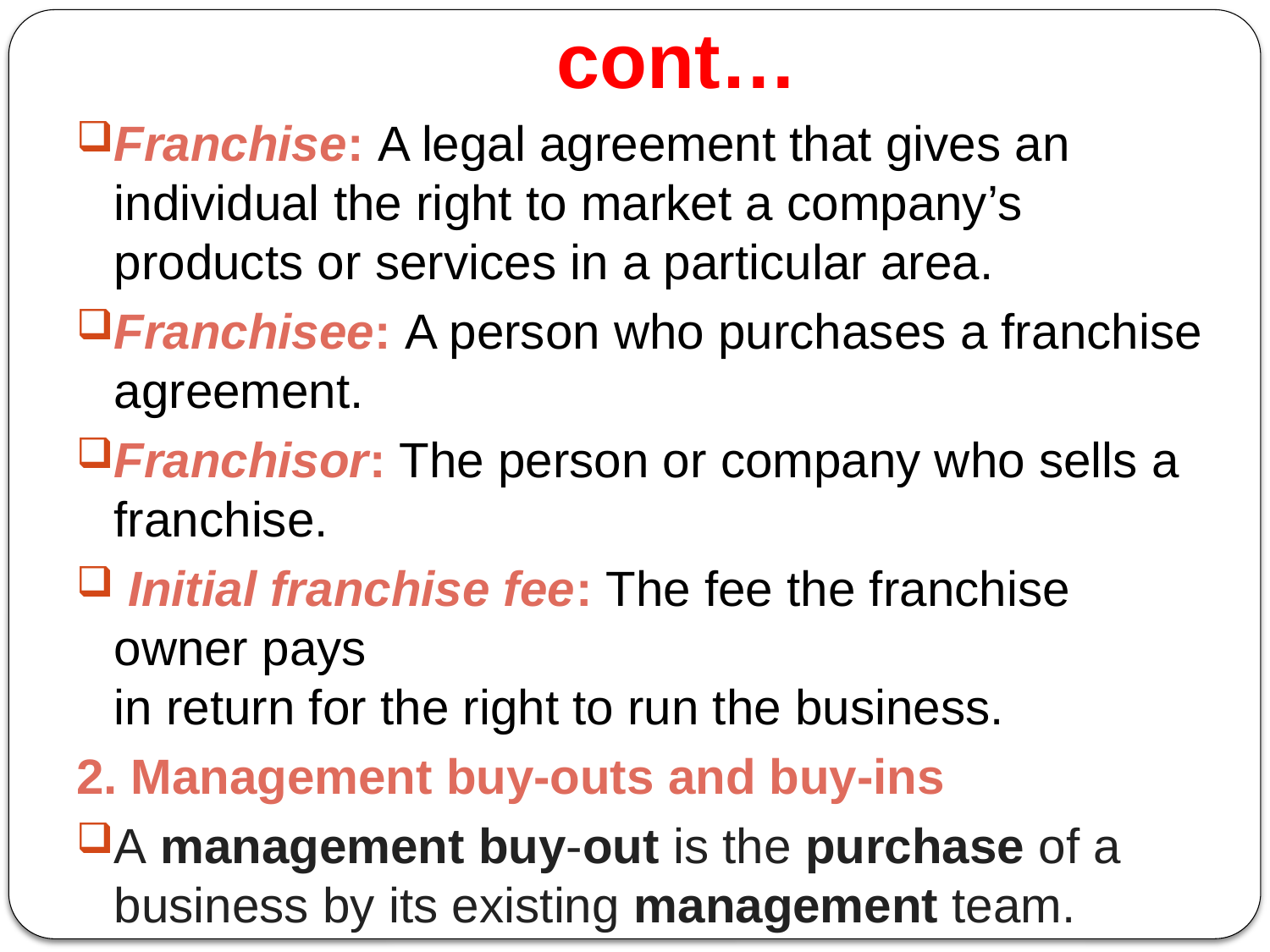

# cont…
Franchise: A legal agreement that gives an individual the right to market a company’s products or services in a particular area.
Franchisee: A person who purchases a franchise agreement.
Franchisor: The person or company who sells a franchise.
 Initial franchise fee: The fee the franchise owner pays
in return for the right to run the business.
2. Management buy-outs and buy-ins
A management buy-out is the purchase of a business by its existing management team.